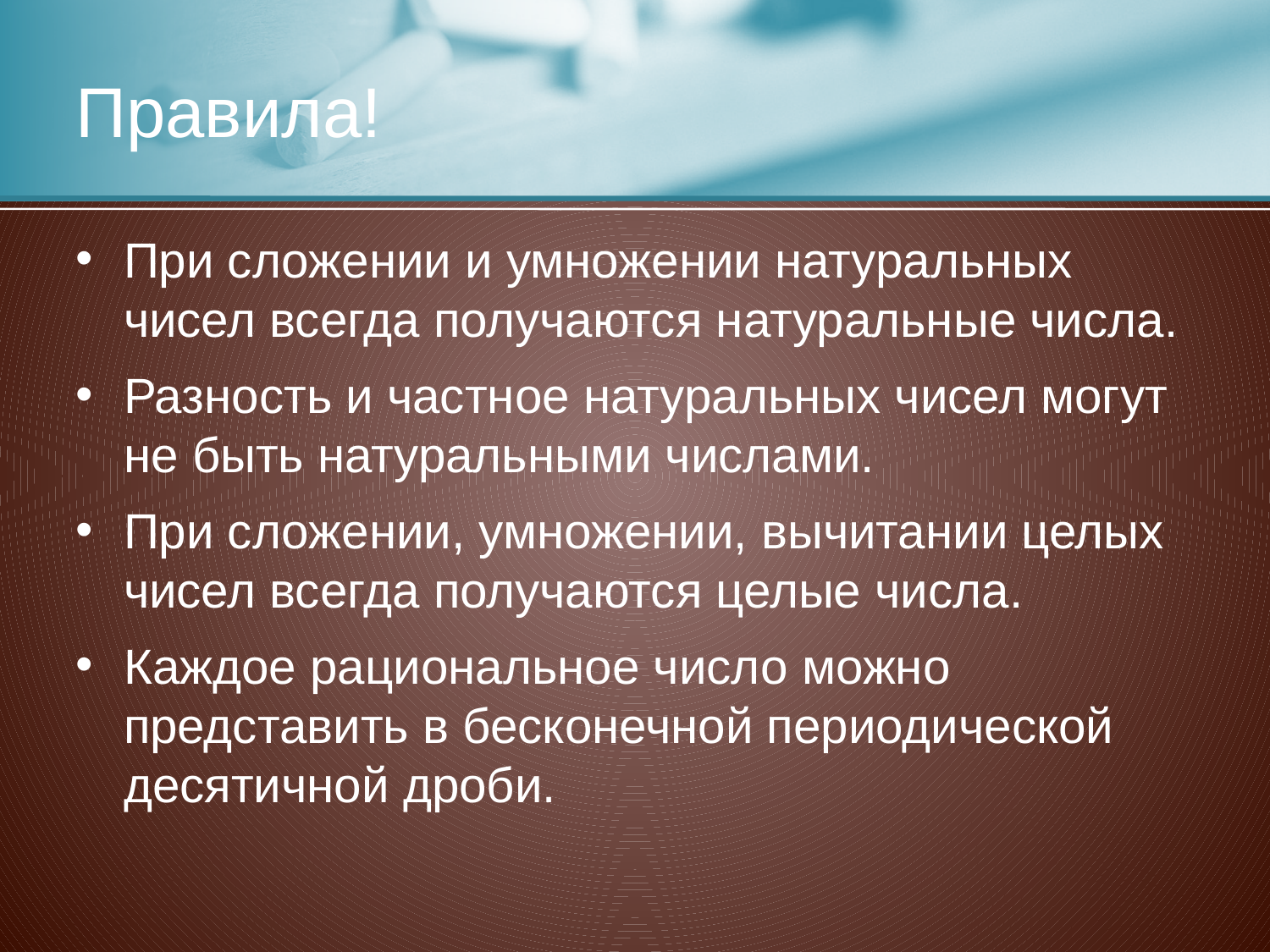

# Правила!
При сложении и умножении натуральных чисел всегда получаются натуральные числа.
Разность и частное натуральных чисел могут не быть натуральными числами.
При сложении, умножении, вычитании целых чисел всегда получаются целые числа.
Каждое рациональное число можно представить в бесконечной периодической десятичной дроби.